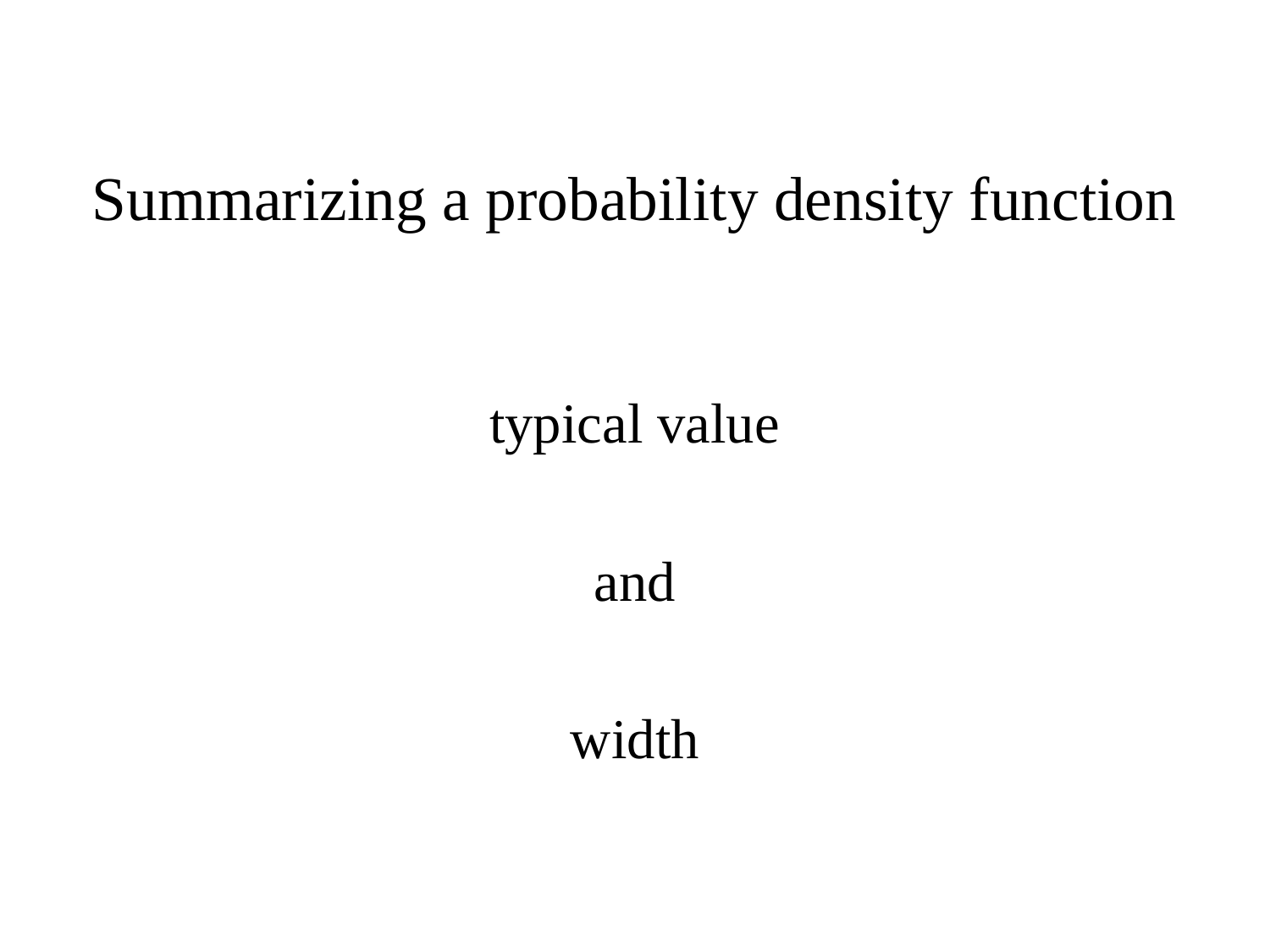

# Summarizing a probability density function

typical value

and

width